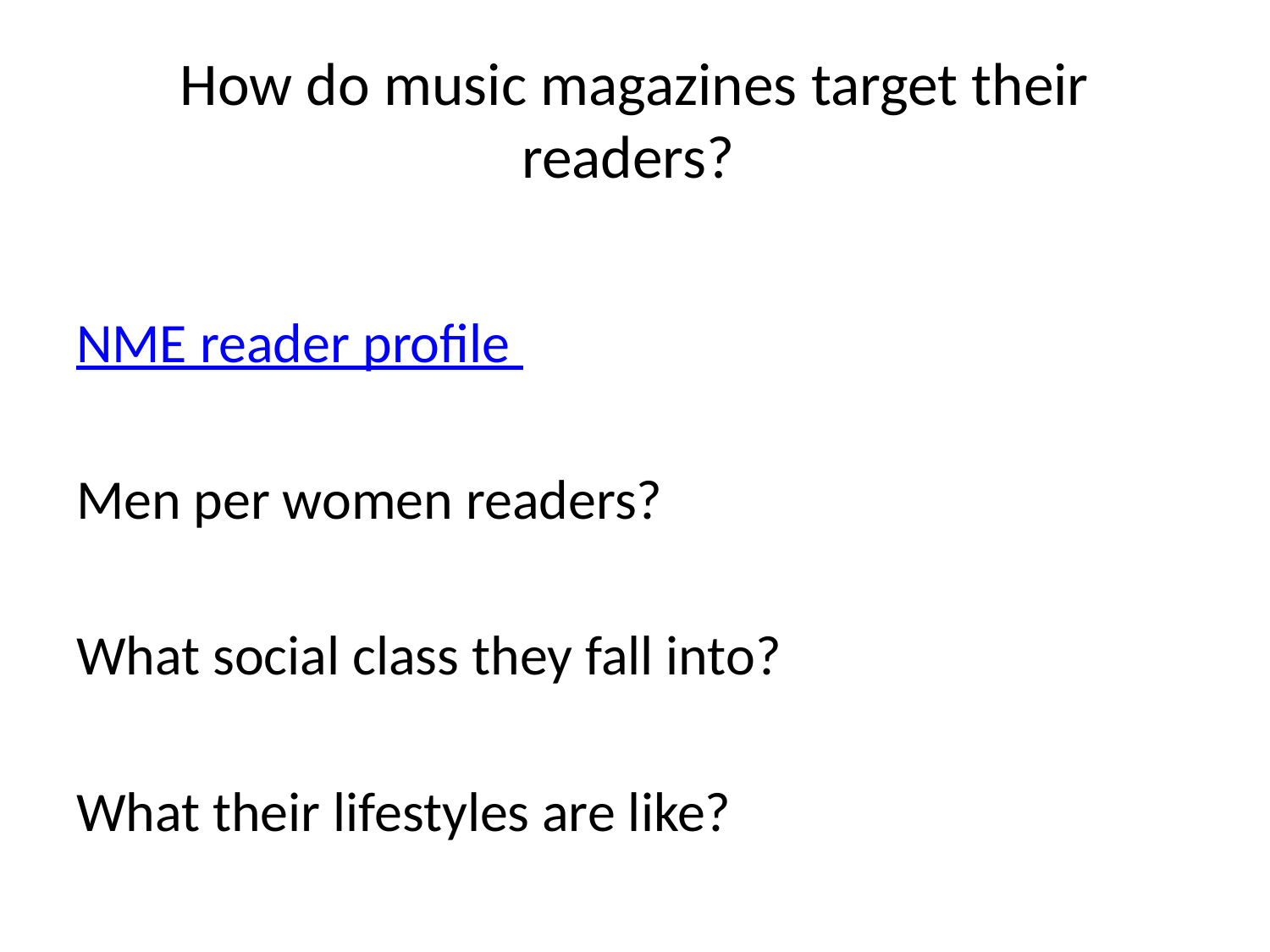

# How do music magazines target their readers?

NME reader profile

Men per women readers?

What social class they fall into?

What their lifestyles are like?